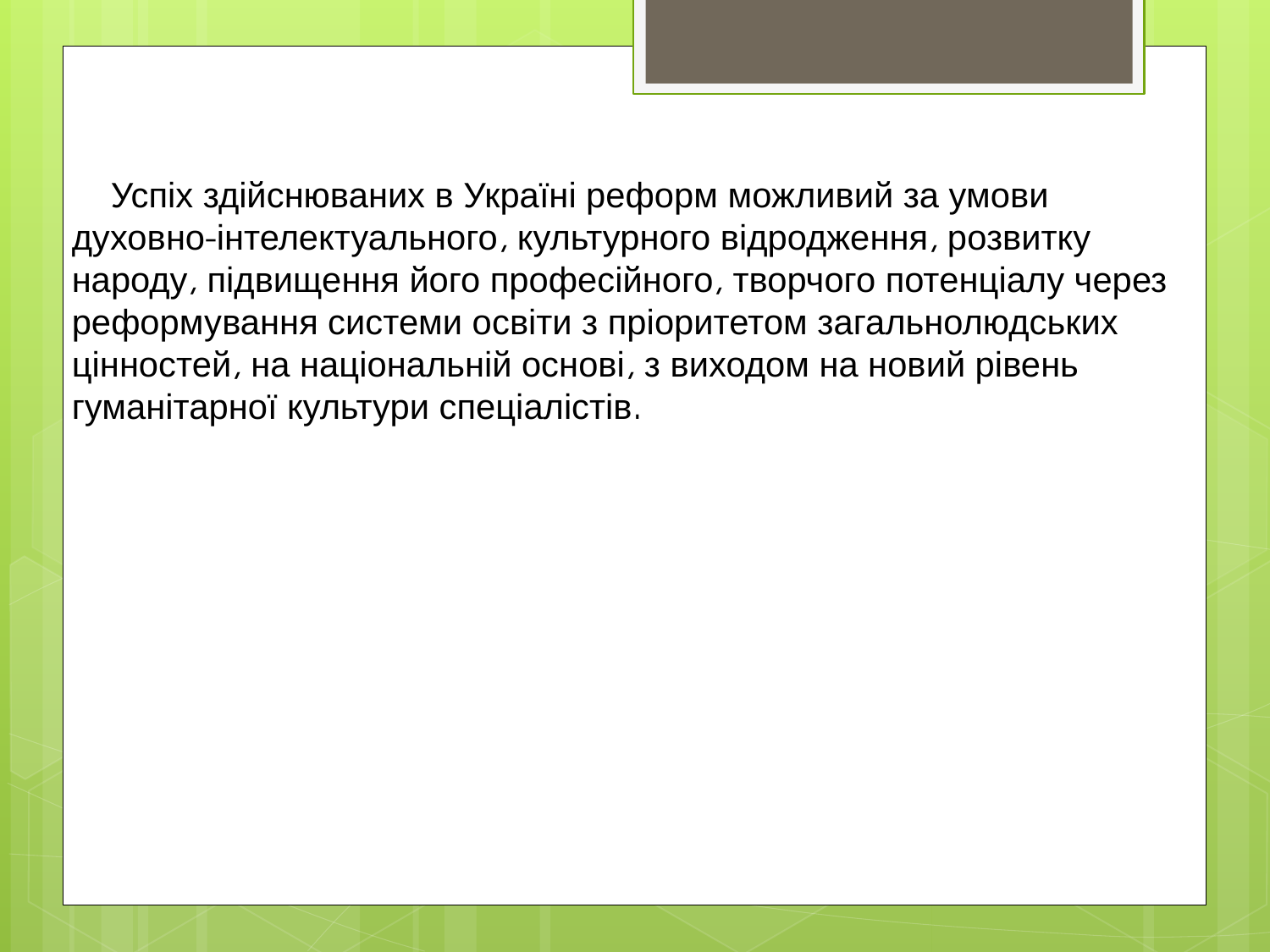

Успіх здійснюваних в Україні реформ можливий за умови духовно-інтелектуального, культурного відродження, розвитку народу, підвищення його професійного, творчого потенціалу через реформування системи освіти з пріоритетом загальнолюдських цінностей, на національній основі, з виходом на новий рівень гуманітарної культури спеціалістів.